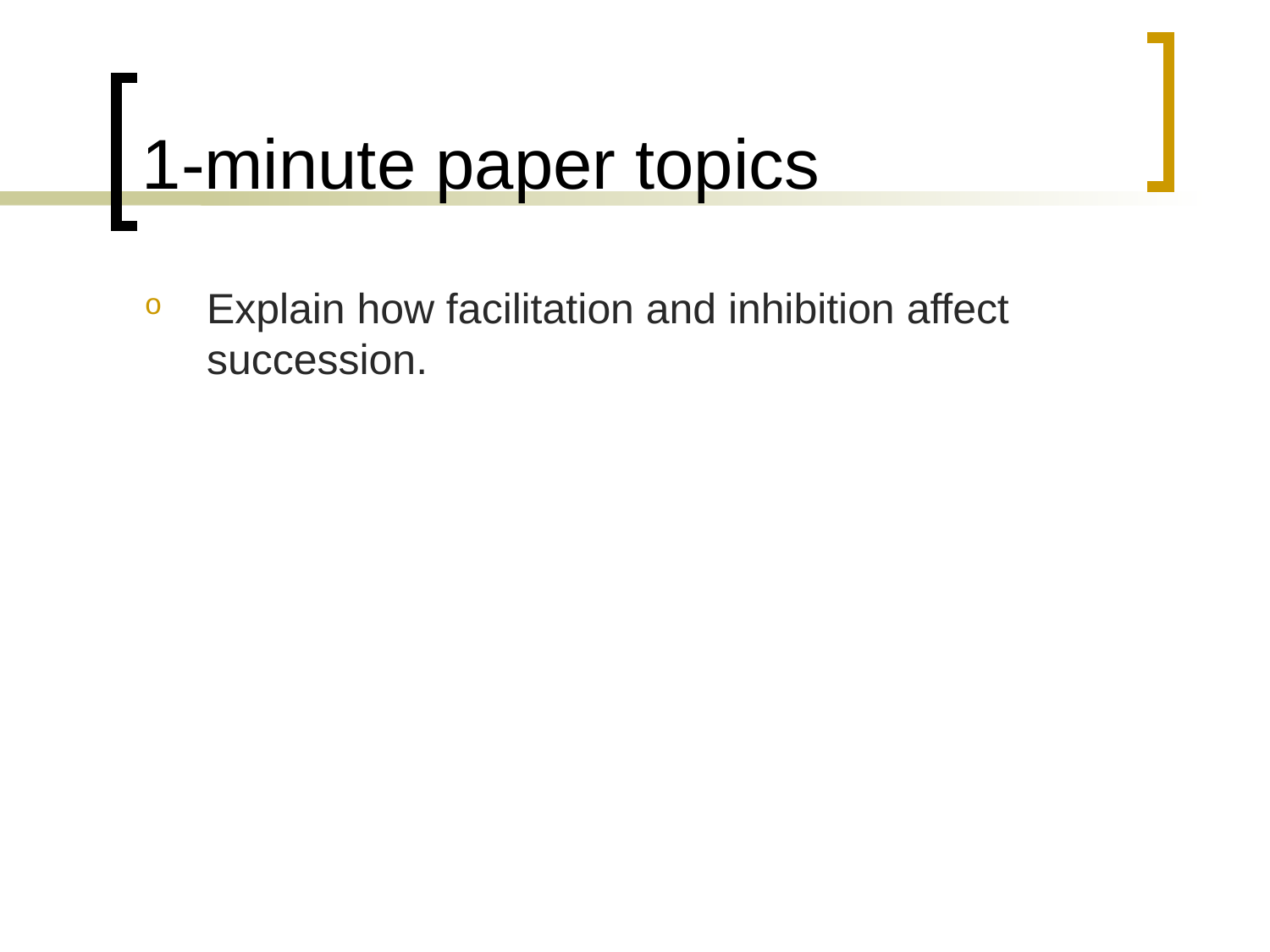

# 1-minute paper topics
Explain how facilitation and inhibition affect succession.